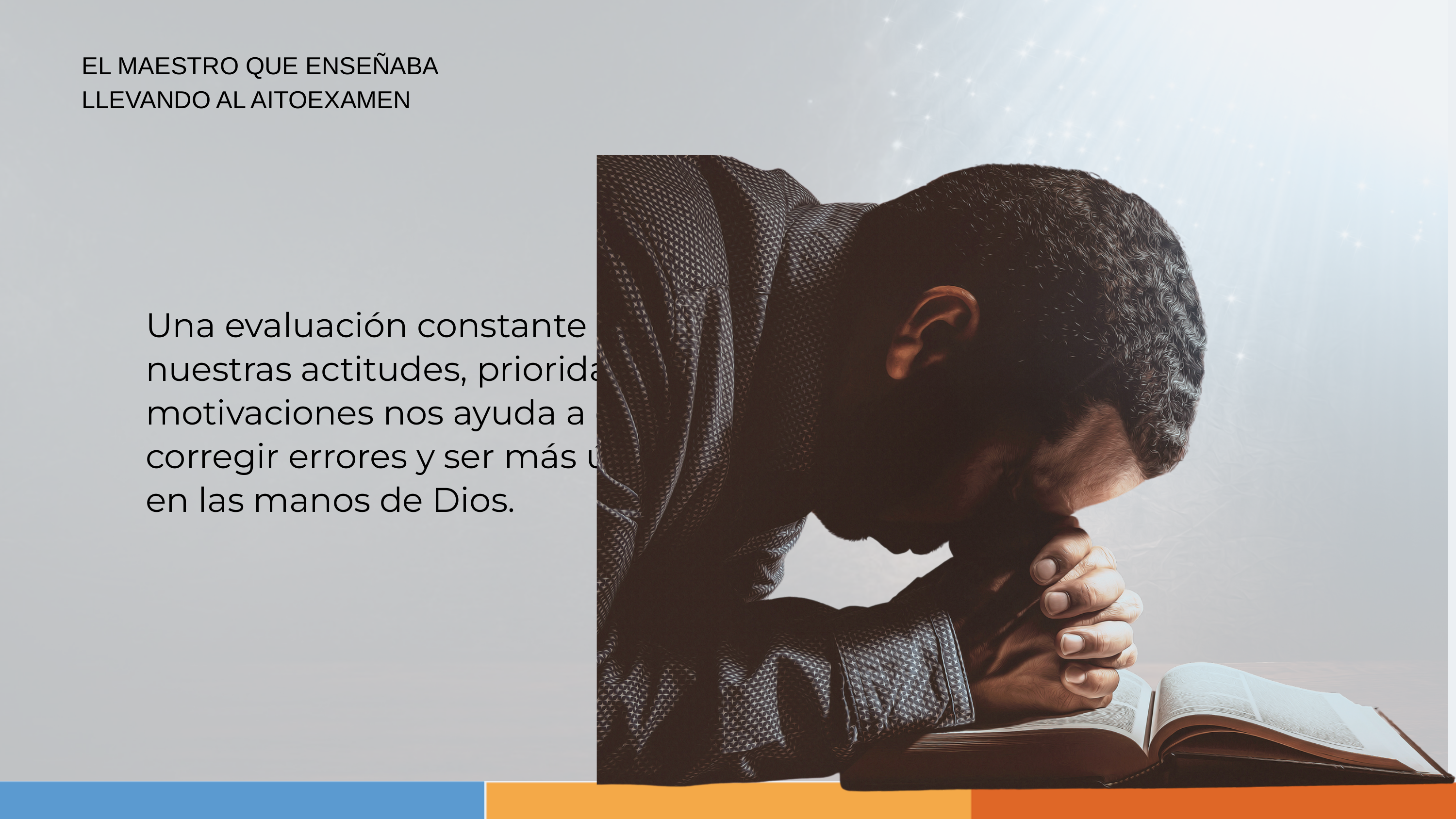

EL MAESTRO QUE ENSEÑABA
LLEVANDO AL AITOEXAMEN

Una evaluación constante de nuestras actitudes, prioridades y motivaciones nos ayuda a crecer, corregir errores y ser más útiles en las manos de Dios.